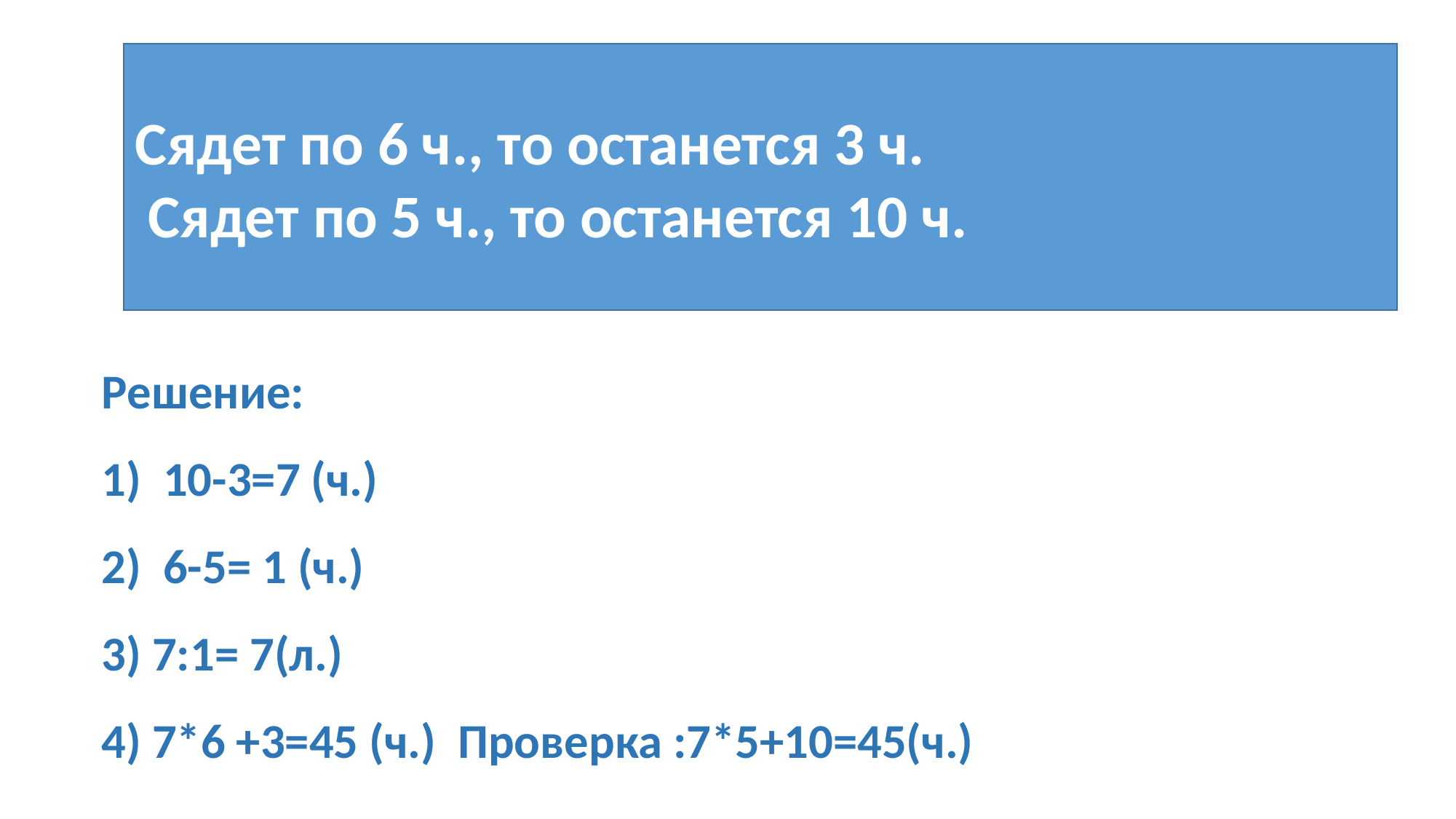

#
Сядет по 6 ч., то останется 3 ч.
 Сядет по 5 ч., то останется 10 ч.
Решение:
10-3=7 (ч.)
6-5= 1 (ч.)
3) 7:1= 7(л.)
4) 7*6 +3=45 (ч.)  Проверка :7*5+10=45(ч.)